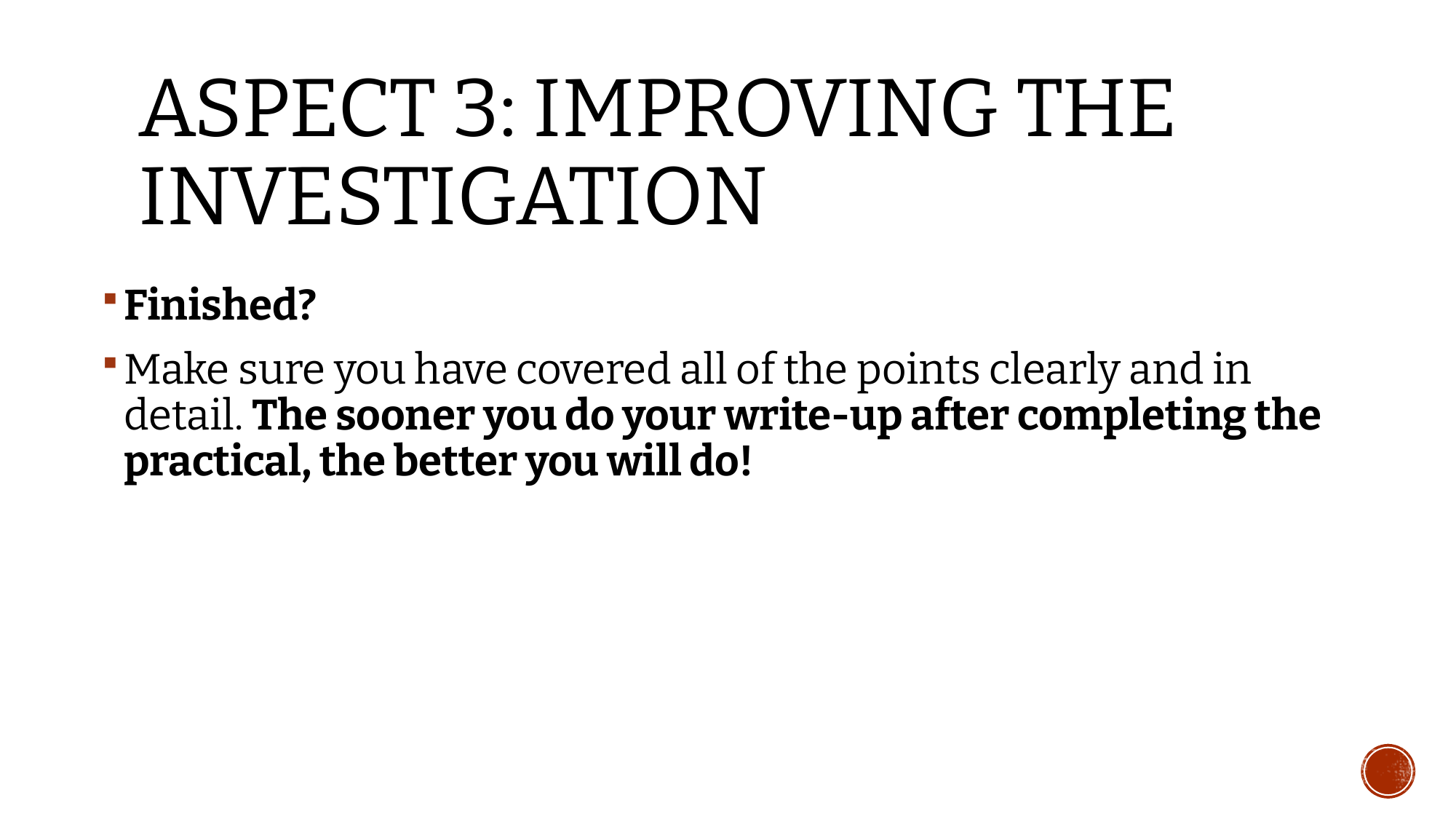

# Aspect 3: IMPROVING THE INVESTIGATION
Finished?
Make sure you have covered all of the points clearly and in detail. The sooner you do your write-up after completing the practical, the better you will do!